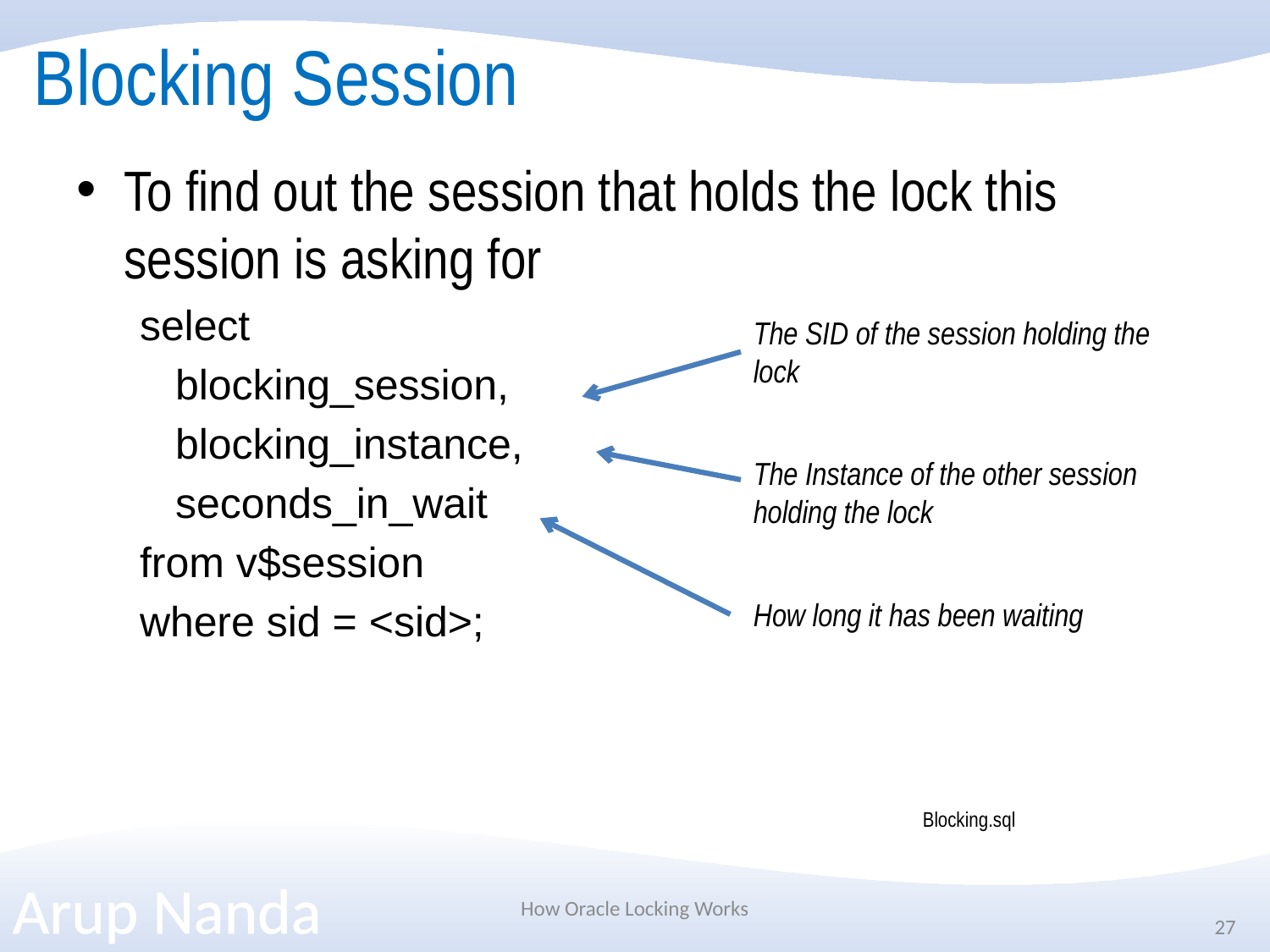

# Blocking Session
To find out the session that holds the lock this session is asking for
select
   blocking_session,
   blocking_instance,
   seconds_in_wait
from v$session
where sid = <sid>;
The SID of the session holding the lock
The Instance of the other session holding the lock
How long it has been waiting
Blocking.sql
How Oracle Locking Works
27